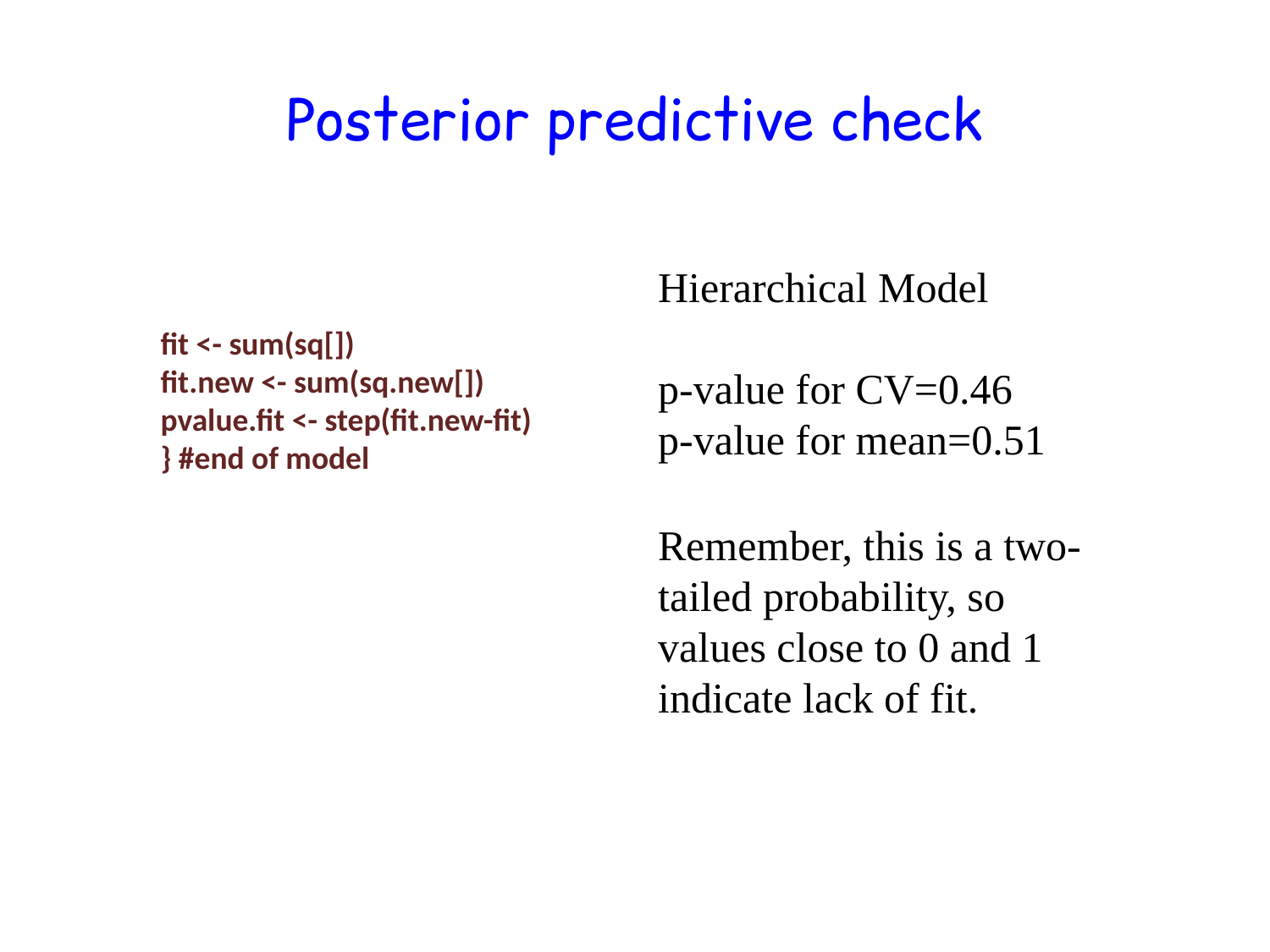

# Posterior predictive check
Hierarchical Model

p-value for CV=0.46
p-value for mean=0.51
fit <- sum(sq[])
fit.new <- sum(sq.new[])
pvalue.fit <- step(fit.new-fit)
} #end of model
Remember, this is a two-tailed probability, so values close to 0 and 1 indicate lack of fit.